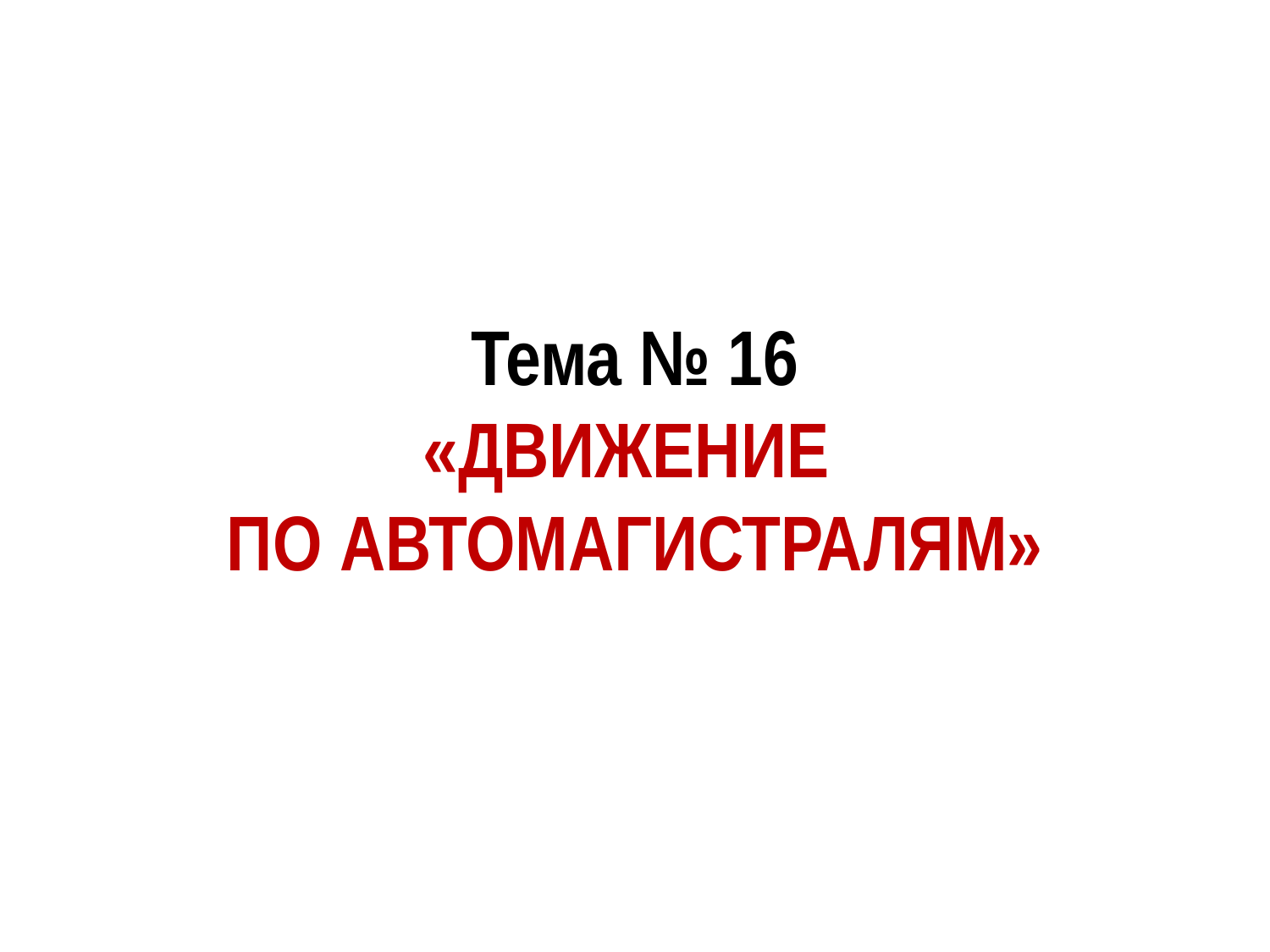

# Тема № 16 «ДВИЖЕНИЕ ПО АВТОМАГИСТРАЛЯМ»